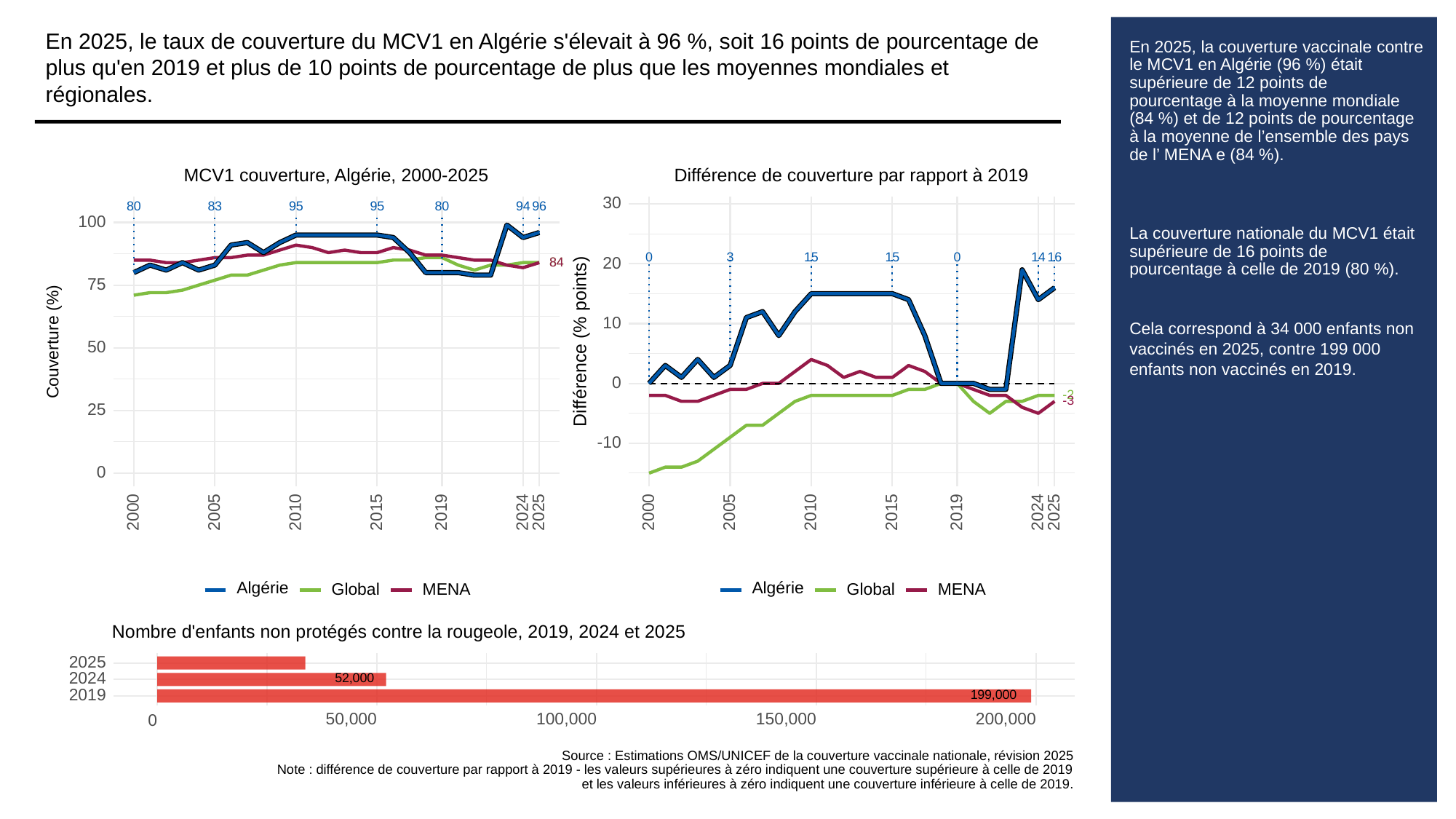

En 2025, le taux de couverture du MCV1 en Algérie s'élevait à 96 %, soit 16 points de pourcentage de plus qu'en 2019 et plus de 10 points de pourcentage de plus que les moyennes mondiales et régionales.
# En 2025, la couverture vaccinale contre le MCV1 en Algérie (96 %) était supérieure de 12 points de pourcentage à la moyenne mondiale (84 %) et de 12 points de pourcentage à la moyenne de l’ensemble des pays de l’ MENA e (84 %).

La couverture nationale du MCV1 était supérieure de 16 points de pourcentage à celle de 2019 (80 %).

Cela correspond à 34 000 enfants non vaccinés en 2025, contre 199 000 enfants non vaccinés en 2019.

MCV1 couverture, Algérie, 2000-2025
Différence de couverture par rapport à 2019

30
83
80
95
95
80
94
96

100

3
0
15
15
0
16
14

20

84
84

75

10

Différence (% points)
Couverture (%)
50

0

-2
-3
25

-10

0

2000
2005
2010
2015
2019
2024
2025
2000
2005
2010
2015
2019
2024
2025
Algérie
Algérie
Global
Global
MENA
MENA

Nombre d'enfants non protégés contre la rougeole, 2019, 2024 et 2025

2025

52,000
2024

199,000
2019

50,000
100,000
150,000
200,000
0
Source : Estimations OMS/UNICEF de la couverture vaccinale nationale, révision 2025
Note : différence de couverture par rapport à 2019 - les valeurs supérieures à zéro indiquent une couverture supérieure à celle de 2019
et les valeurs inférieures à zéro indiquent une couverture inférieure à celle de 2019.